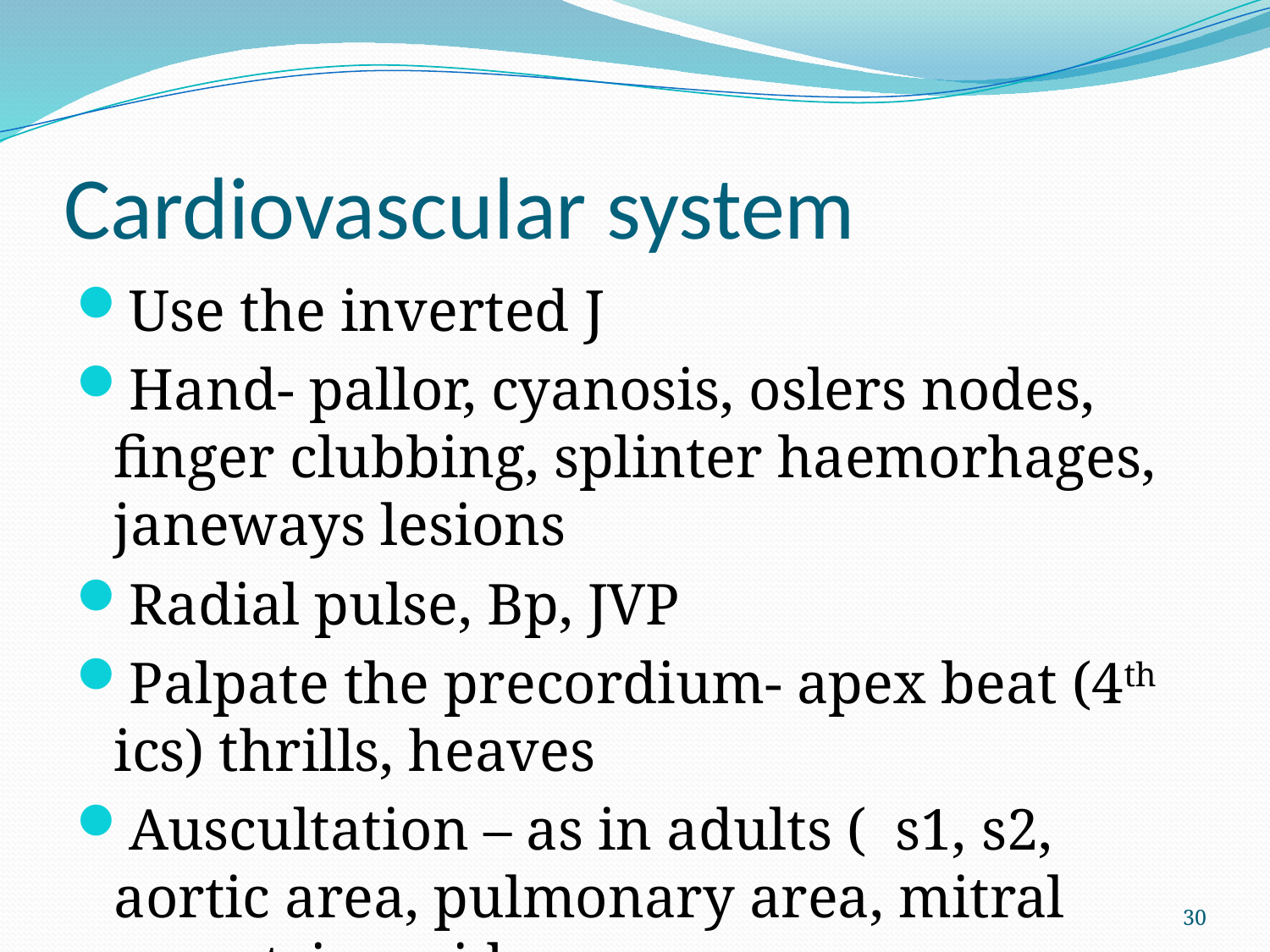

# Cardiovascular system
Use the inverted J
Hand- pallor, cyanosis, oslers nodes, finger clubbing, splinter haemorhages, janeways lesions
Radial pulse, Bp, JVP
Palpate the precordium- apex beat (4th ics) thrills, heaves
Auscultation – as in adults (  s1, s2, aortic area, pulmonary area, mitral area, tricuspid area
30